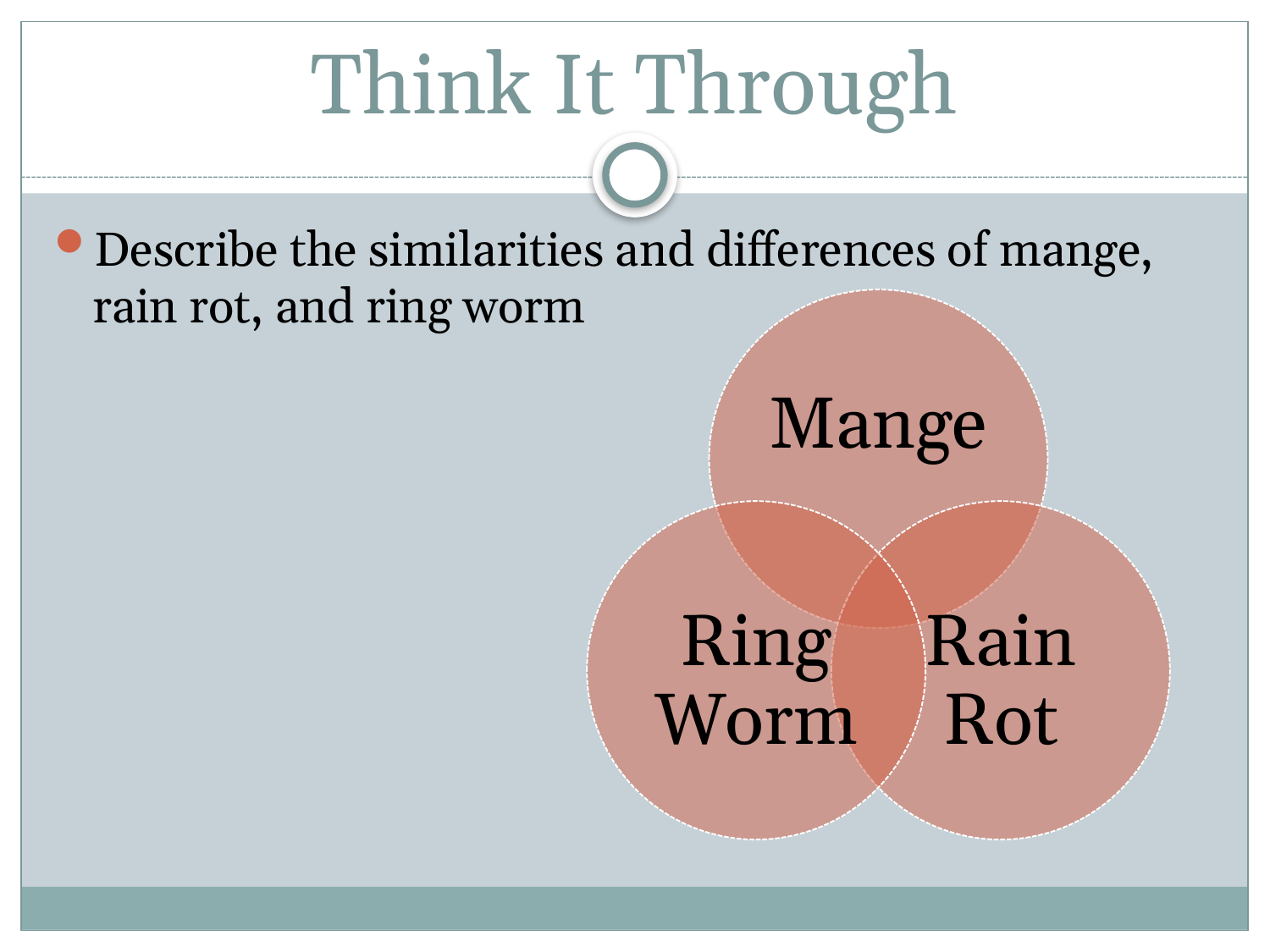

# Think It Through
Describe the similarities and differences of mange, rain rot, and ring worm
Mange
Rain Rot
Ring Worm